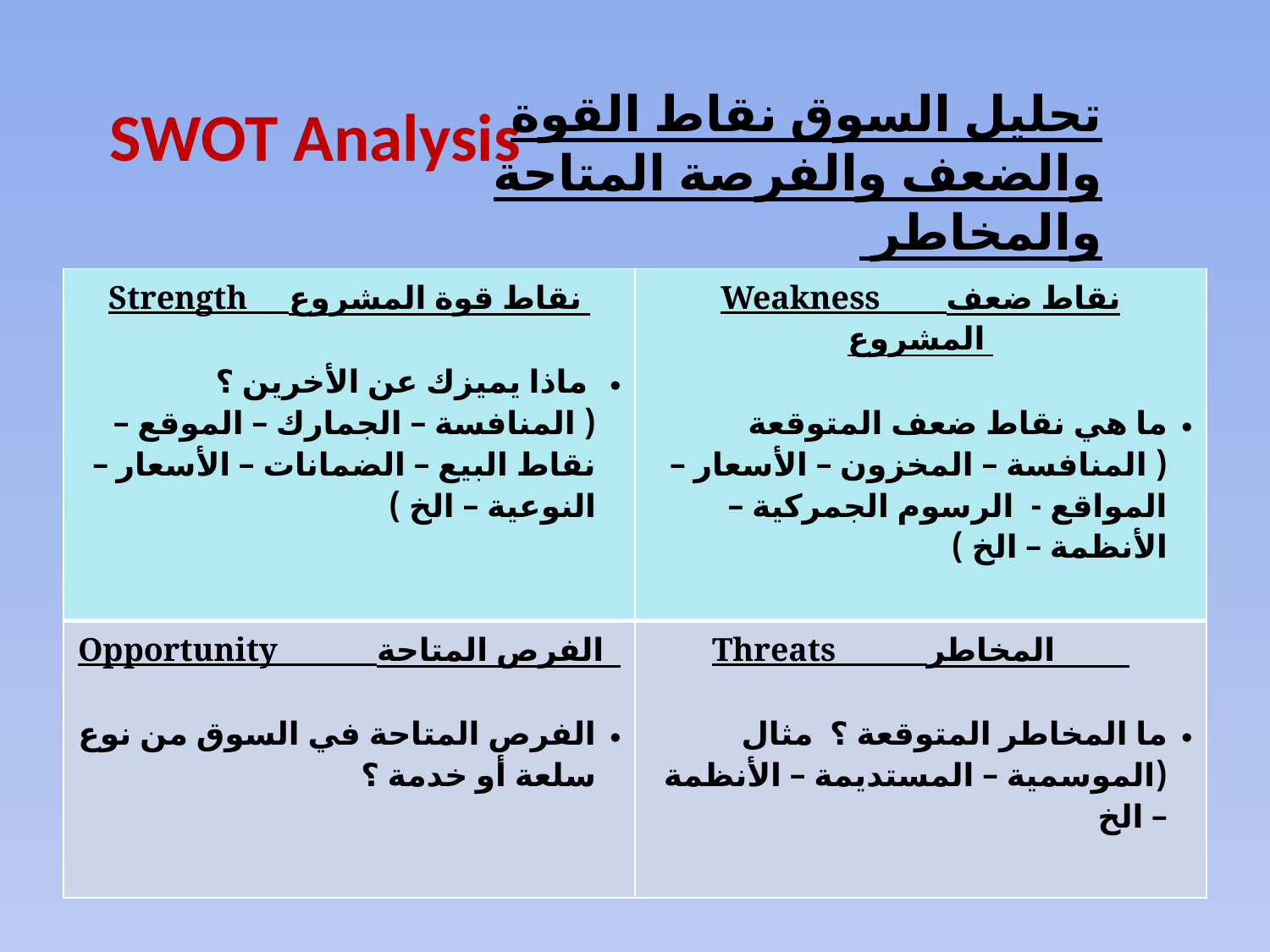

# SWOT Analysis
تحليل السوق نقاط القوة والضعف والفرصة المتاحة والمخاطر
| Strength نقاط قوة المشروع ماذا يميزك عن الأخرين ؟ ( المنافسة – الجمارك – الموقع – نقاط البيع – الضمانات – الأسعار – النوعية – الخ ) | Weakness نقاط ضعف المشروع ما هي نقاط ضعف المتوقعة ( المنافسة – المخزون – الأسعار – المواقع - الرسوم الجمركية – الأنظمة – الخ ) |
| --- | --- |
| Opportunity الفرص المتاحة الفرص المتاحة في السوق من نوع سلعة أو خدمة ؟ | Threats المخاطر ما المخاطر المتوقعة ؟ مثال (الموسمية – المستديمة – الأنظمة – الخ |
الدكتور عيسى قداده
43